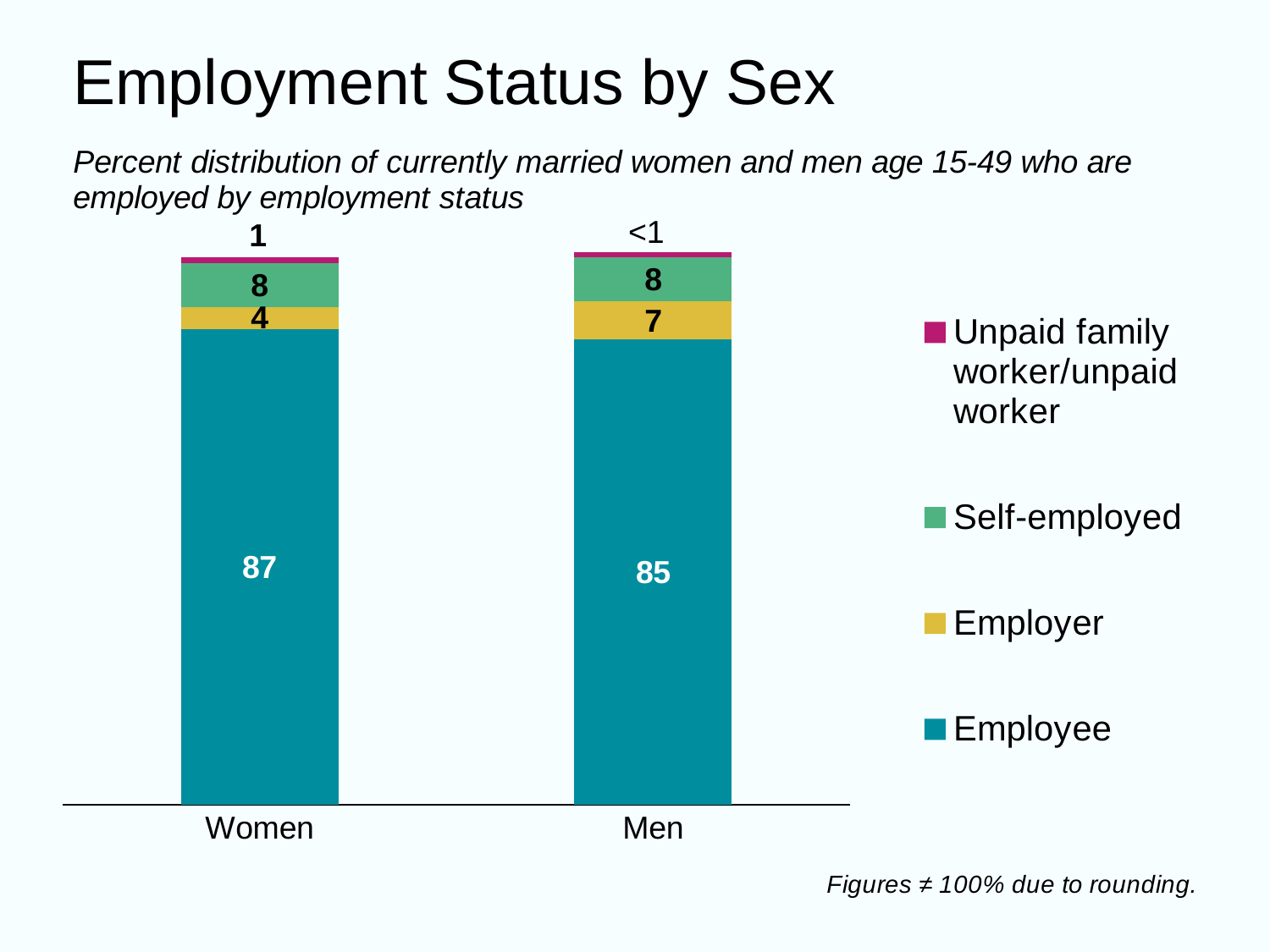

### Chart

| Category | Employee | Employer | Self-employed | Unpaid family worker/unpaid worker |
|---|---|---|---|---|
| Women | 87.0 | 4.0 | 8.0 | 1.0 |
| Men | 85.0 | 7.0 | 8.0 | 1.0 |